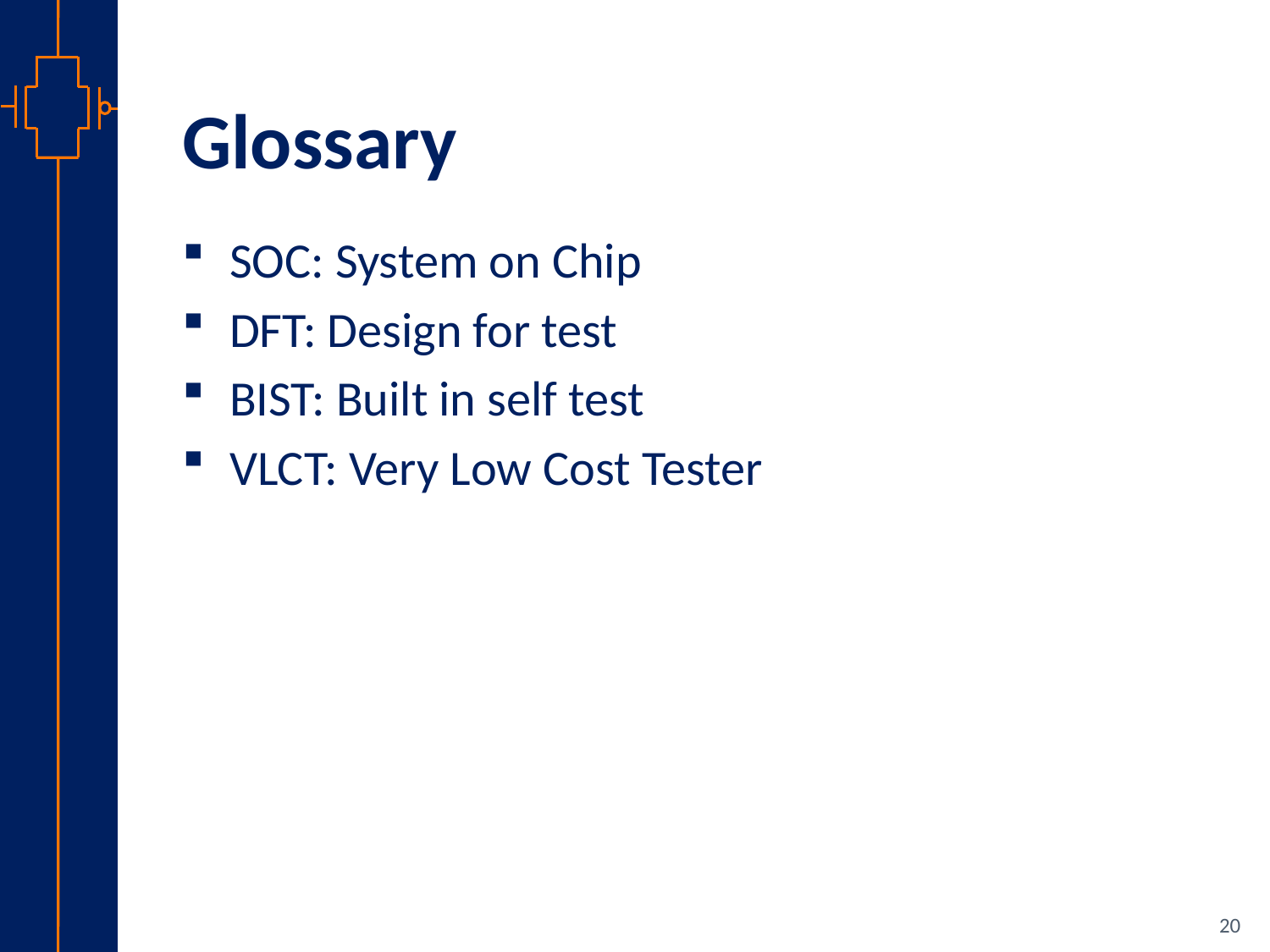

# Glossary
SOC: System on Chip
DFT: Design for test
BIST: Built in self test
VLCT: Very Low Cost Tester

20